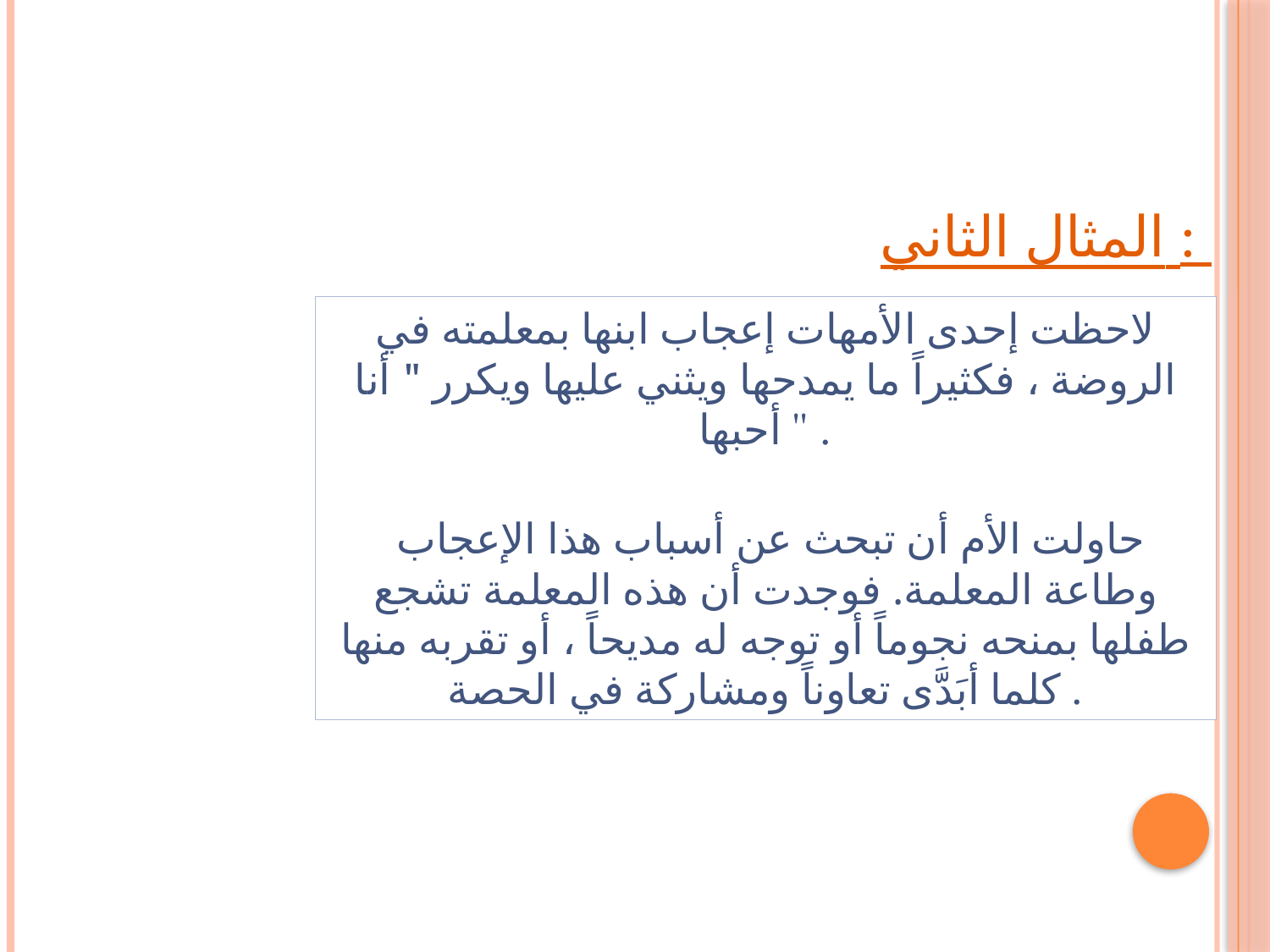

# المثال الثاني :
لاحظت إحدى الأمهات إعجاب ابنها بمعلمته في الروضة ، فكثيراً ما يمدحها ويثني عليها ويكرر " أنا أحبها " .
 حاولت الأم أن تبحث عن أسباب هذا الإعجاب وطاعة المعلمة. فوجدت أن هذه المعلمة تشجع طفلها بمنحه نجوماً أو توجه له مديحاً ، أو تقربه منها كلما أبَدَّى تعاوناً ومشاركة في الحصة .